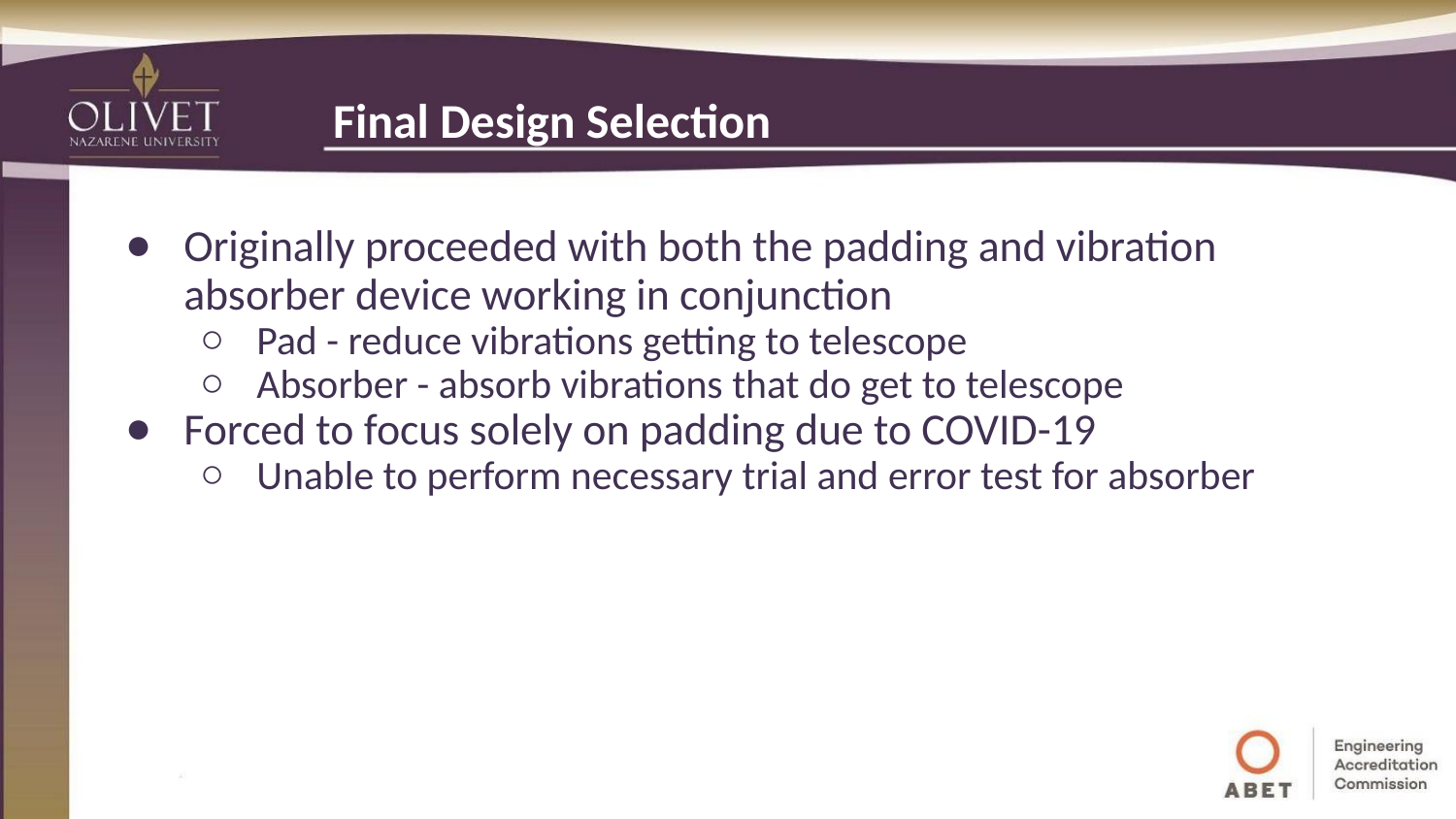

# Final Design Selection
Originally proceeded with both the padding and vibration absorber device working in conjunction
Pad - reduce vibrations getting to telescope
Absorber - absorb vibrations that do get to telescope
Forced to focus solely on padding due to COVID-19
Unable to perform necessary trial and error test for absorber